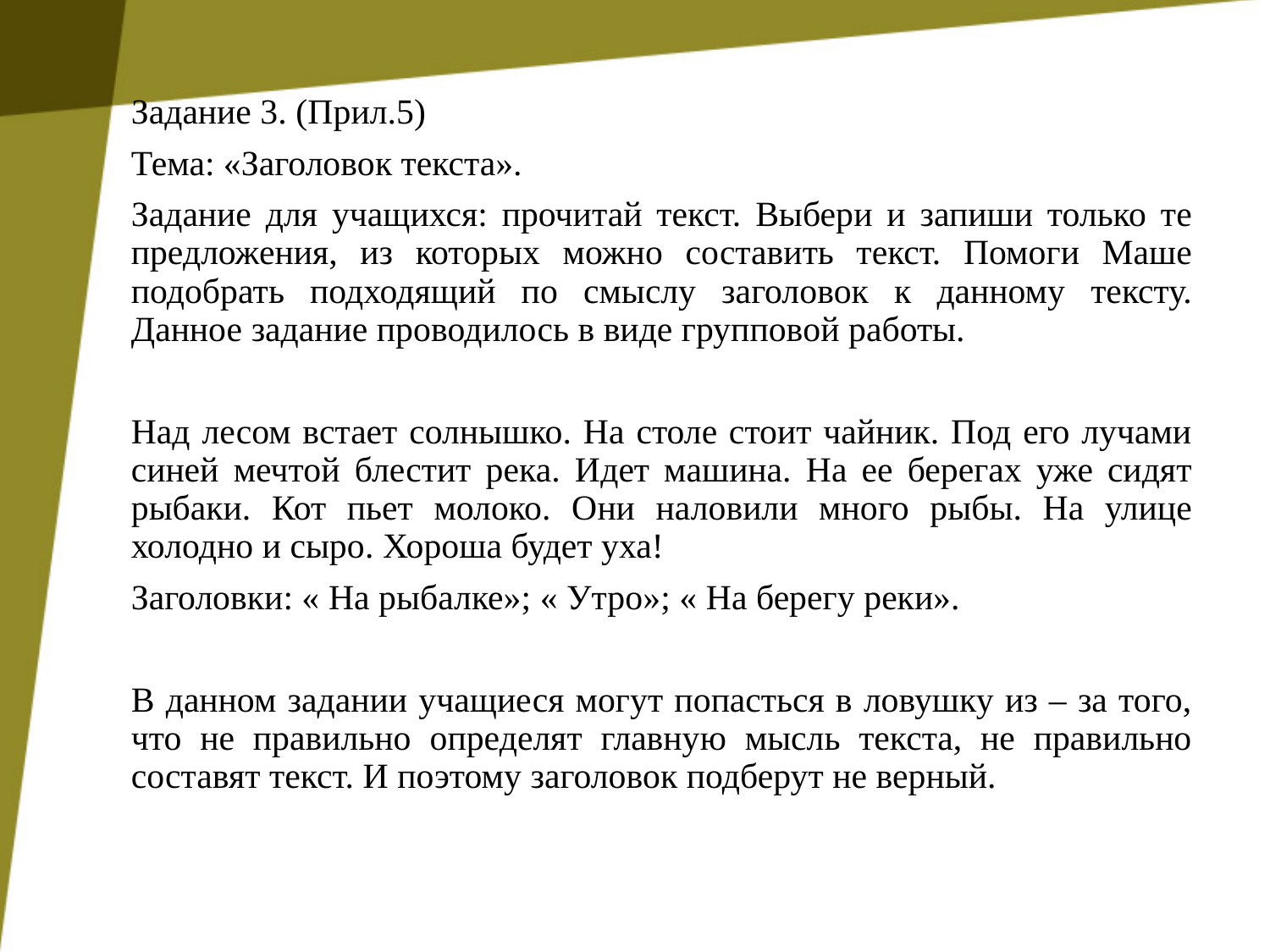

Задание 3. (Прил.5)
Тема: «Заголовок текста».
Задание для учащихся: прочитай текст. Выбери и запиши только те предложения, из которых можно составить текст. Помоги Маше подобрать подходящий по смыслу заголовок к данному тексту. Данное задание проводилось в виде групповой работы.

Над лесом встает солнышко. На столе стоит чайник. Под его лучами синей мечтой блестит река. Идет машина. На ее берегах уже сидят рыбаки. Кот пьет молоко. Они наловили много рыбы. На улице холодно и сыро. Хороша будет уха!
Заголовки: « На рыбалке»; « Утро»; « На берегу реки».

В данном задании учащиеся могут попасться в ловушку из – за того, что не правильно определят главную мысль текста, не правильно составят текст. И поэтому заголовок подберут не верный.